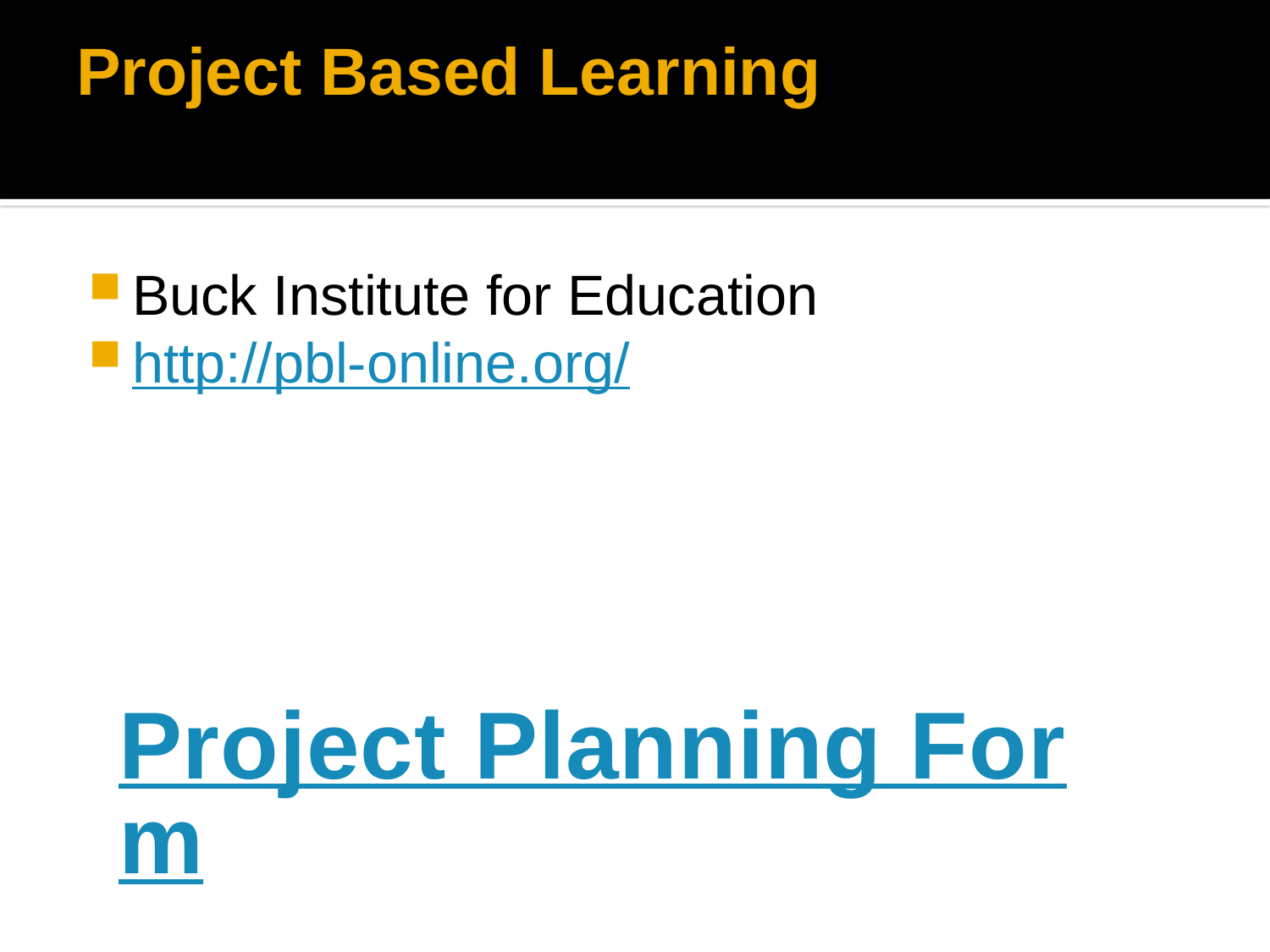

# Project Based Learning
Buck Institute for Education
http://pbl-online.org/

Project Planning Form